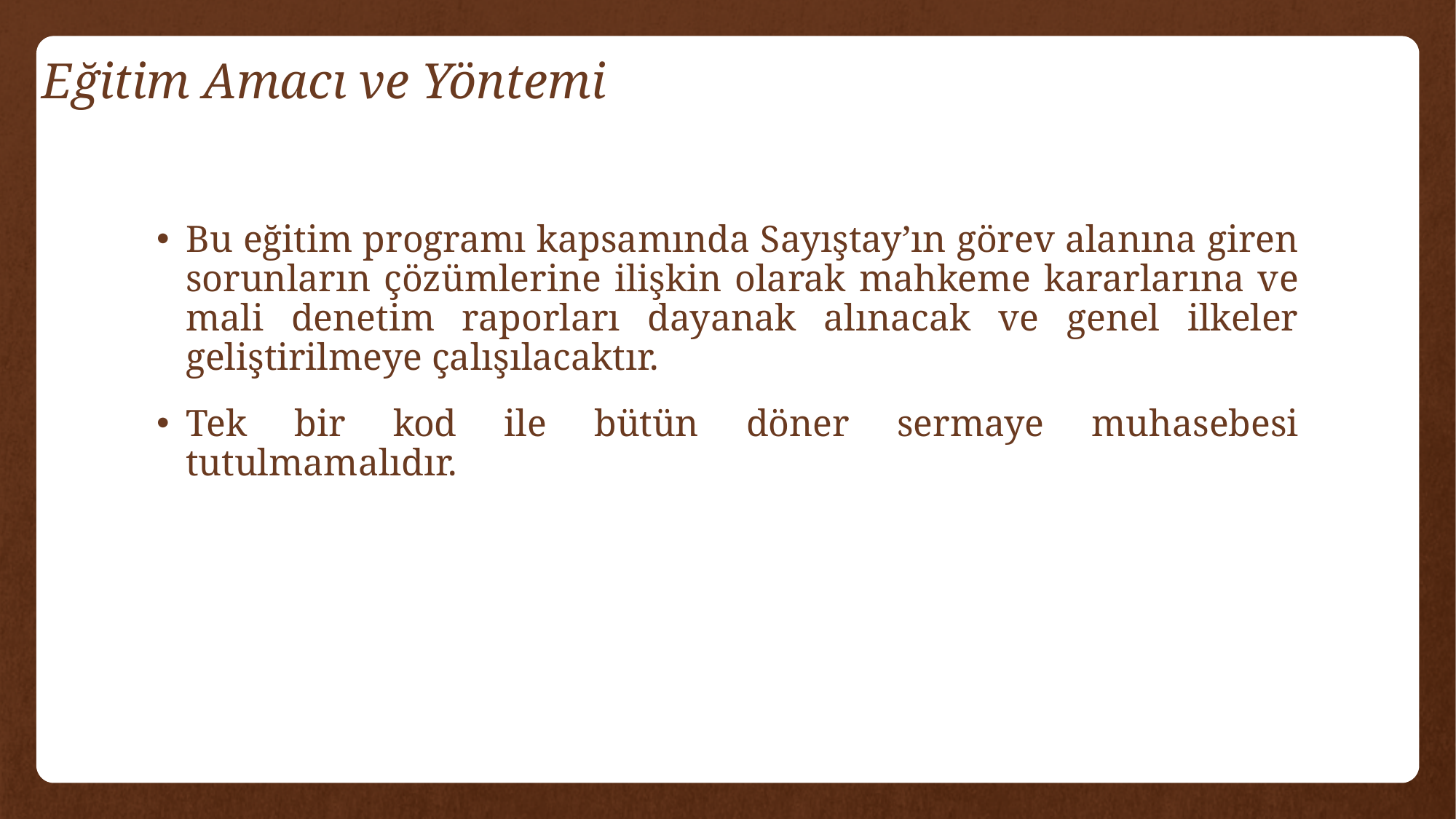

# Eğitim Amacı ve Yöntemi
Bu eğitim programı kapsamında Sayıştay’ın görev alanına giren sorunların çözümlerine ilişkin olarak mahkeme kararlarına ve mali denetim raporları dayanak alınacak ve genel ilkeler geliştirilmeye çalışılacaktır.
Tek bir kod ile bütün döner sermaye muhasebesi tutulmamalıdır.